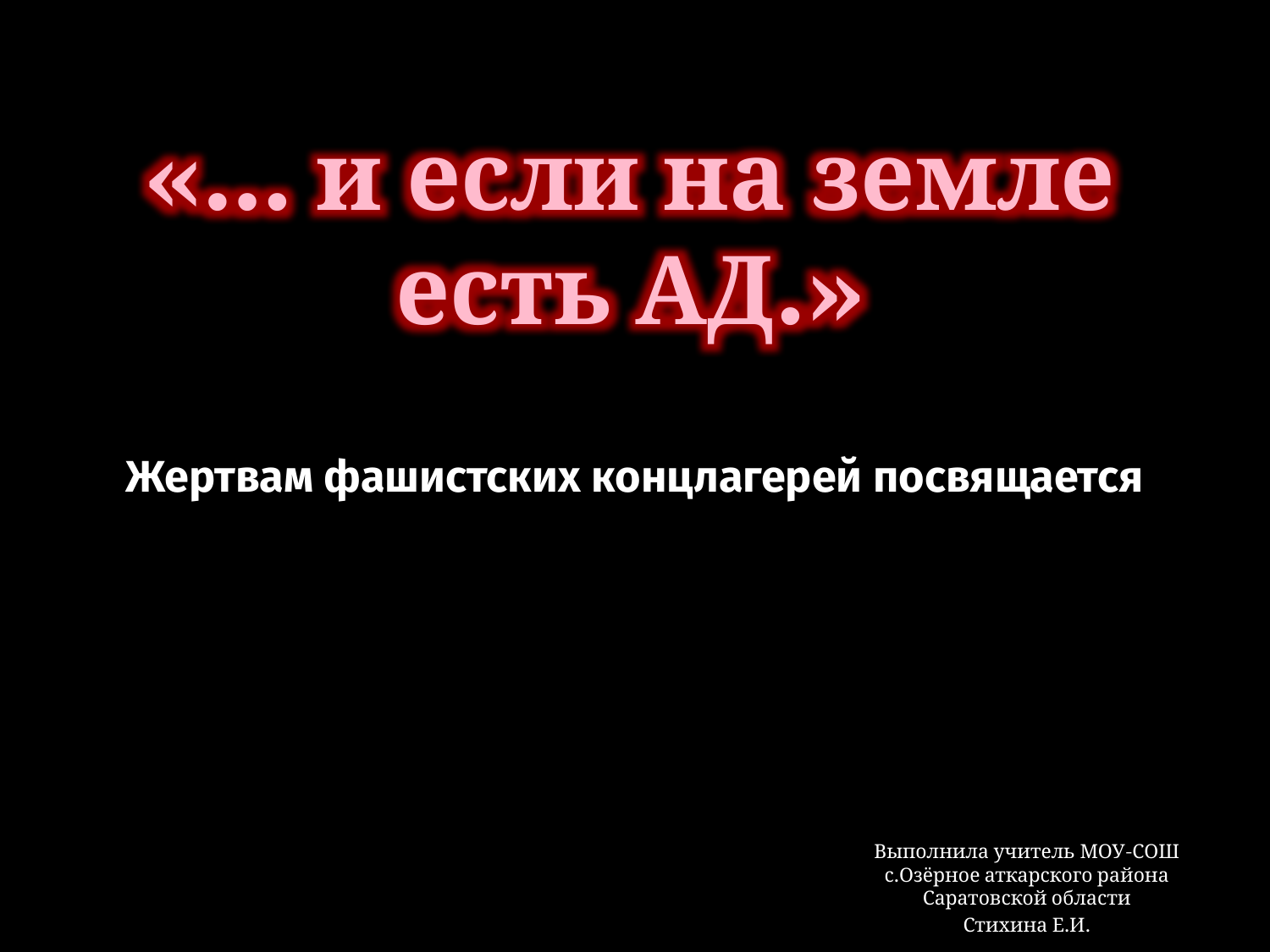

«… и если на земле есть АД.»

# Жертвам фашистских концлагерей посвящается
Выполнила учитель МОУ-СОШ с.Озёрное аткарского района Саратовской области
Стихина Е.И.